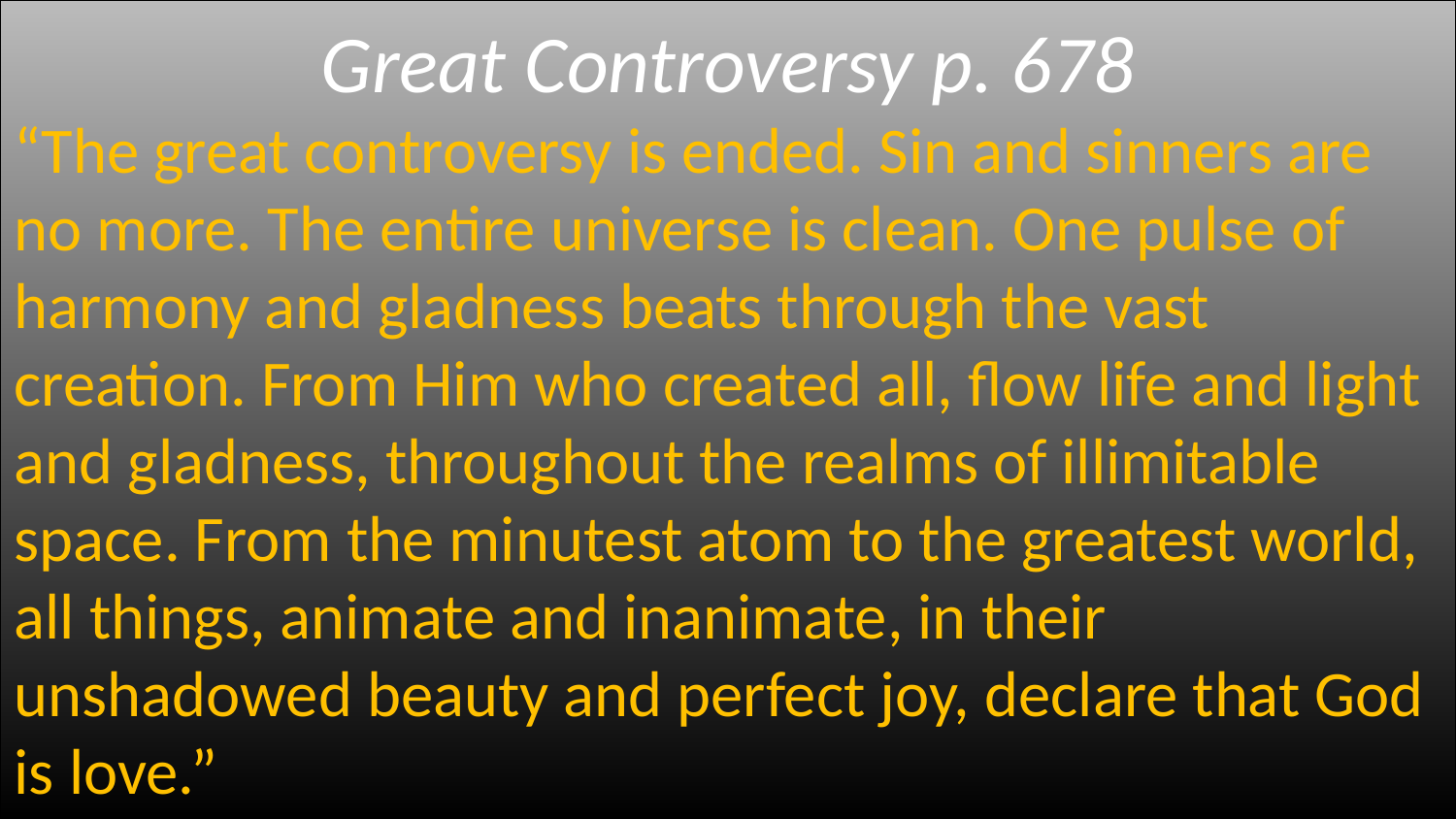

Great Controversy p. 678
“The great controversy is ended. Sin and sinners are no more. The entire universe is clean. One pulse of harmony and gladness beats through the vast creation. From Him who created all, flow life and light and gladness, throughout the realms of illimitable space. From the minutest atom to the greatest world, all things, animate and inanimate, in their unshadowed beauty and perfect joy, declare that God is love.”
#